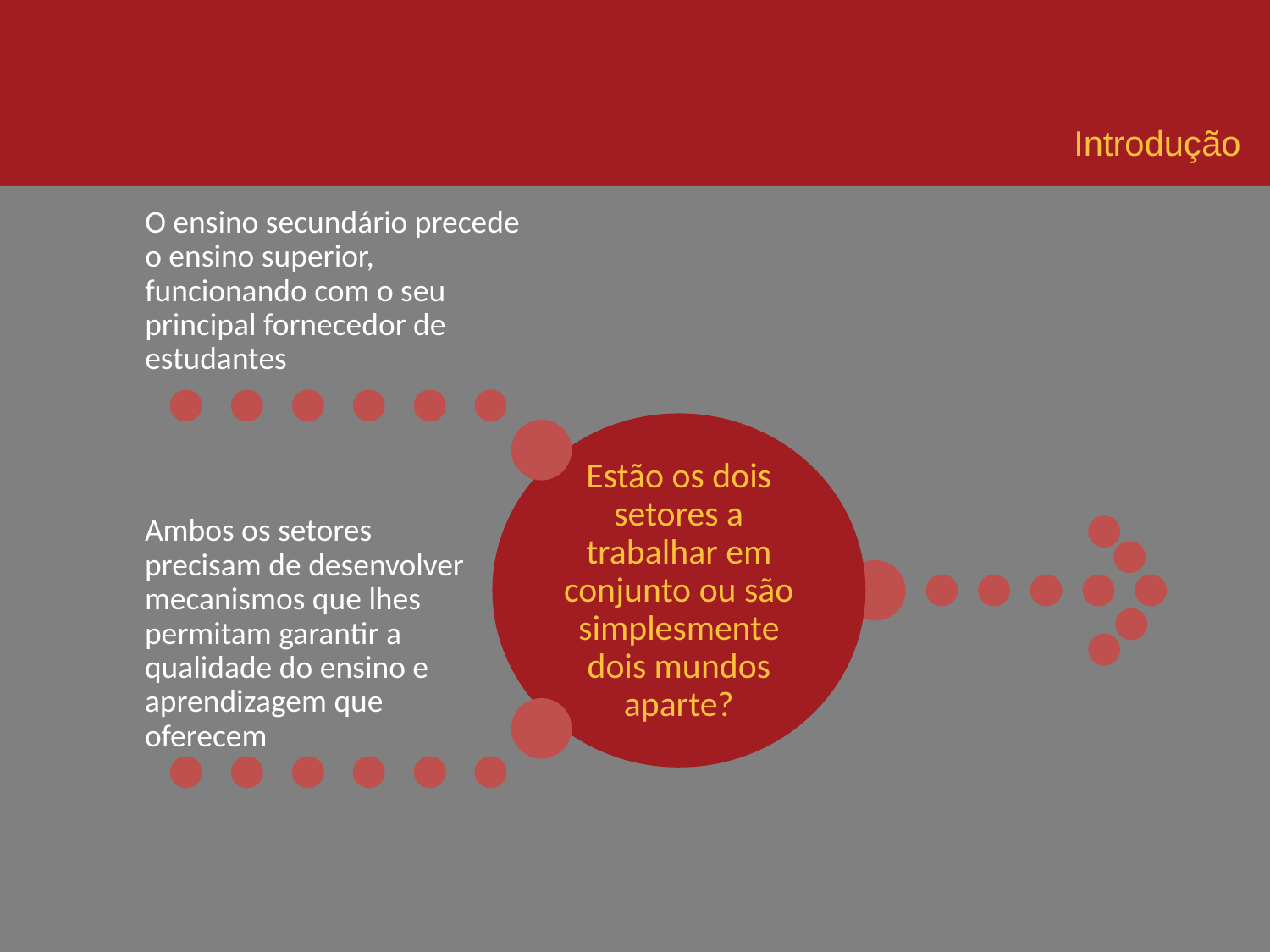

Introdução
Estão os dois setores a trabalhar em conjunto ou são simplesmente dois mundos aparte?
O ensino secundário precede o ensino superior, funcionando com o seu principal fornecedor de estudantes
Ambos os setores precisam de desenvolver mecanismos que lhes permitam garantir a qualidade do ensino e aprendizagem que oferecem